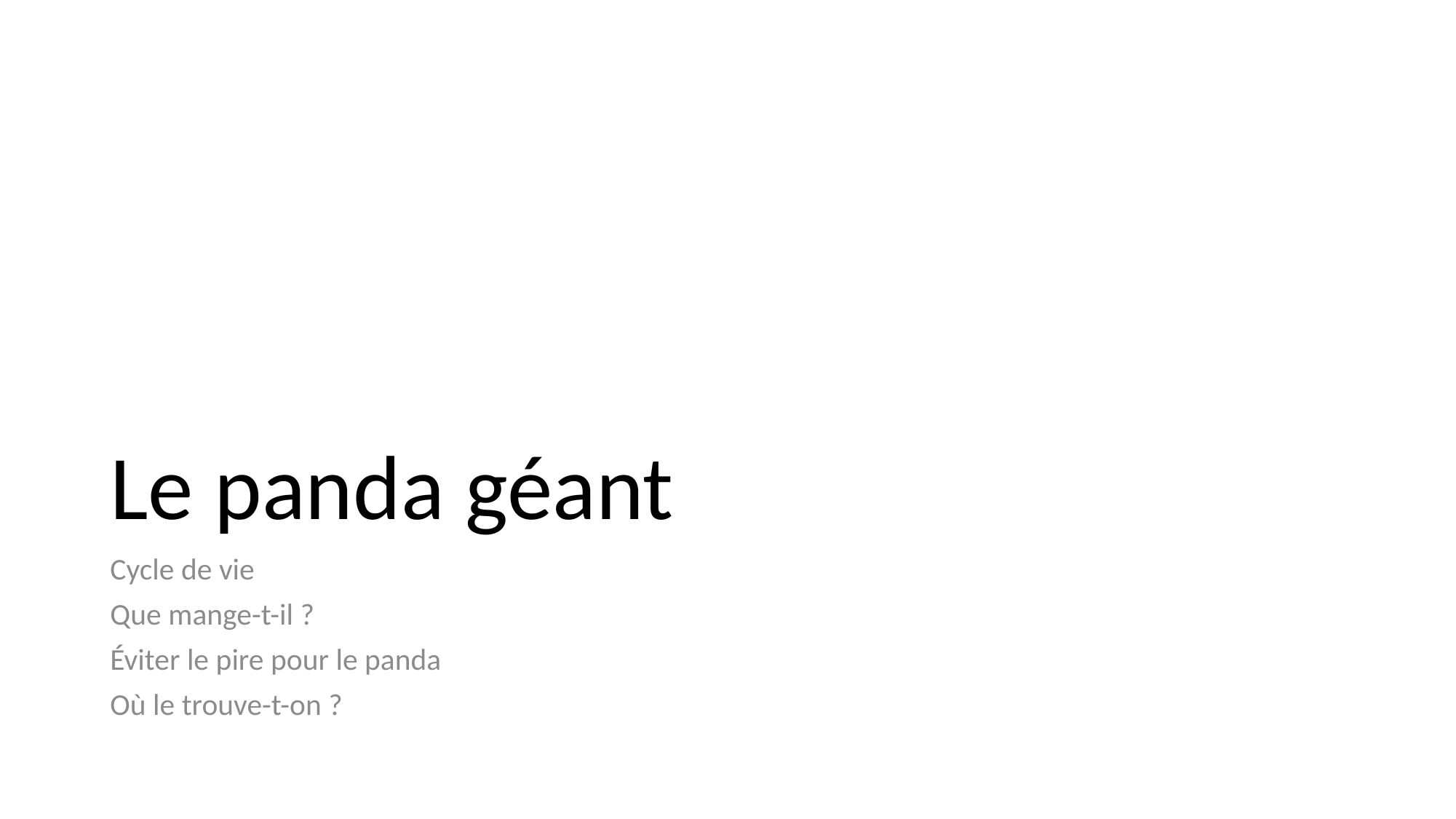

# Le panda géant
Cycle de vie
Que mange-t-il ?
Éviter le pire pour le panda
Où le trouve-t-on ?